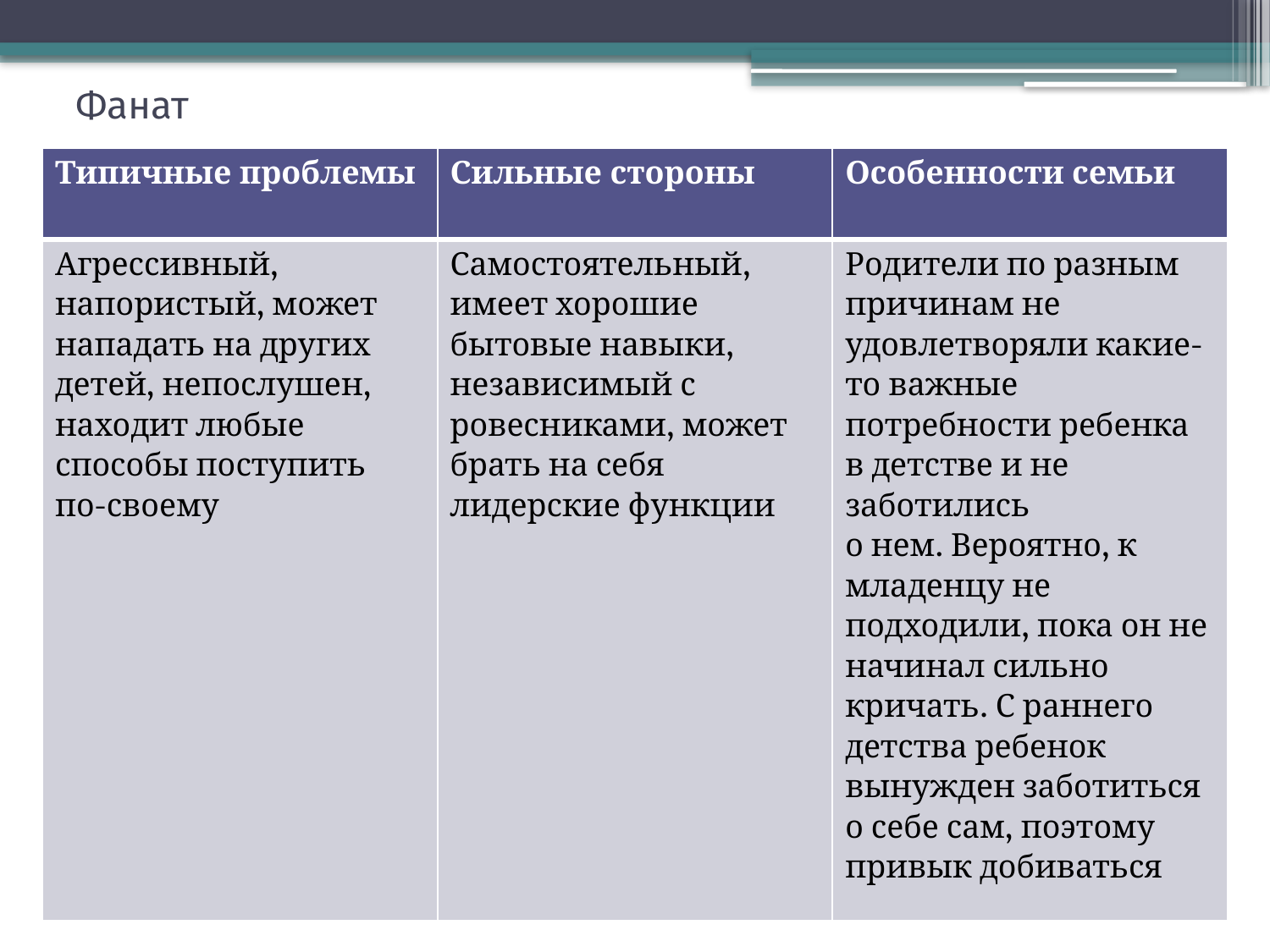

# Фанат
| Типичные проблемы | Сильные стороны | Особенности семьи |
| --- | --- | --- |
| Агрессивный, напористый, может нападать на других детей, непослушен, находит любые способы поступить по-своему | Самостоятельный, имеет хорошие бытовые навыки, независимый с ровесниками, может брать на себя лидерские функции | Родители по разным причинам не удовлетворяли какие-то важные потребности ребенка в детстве и не заботились о нем. Вероятно, к младенцу не подходили, пока он не начинал сильно кричать. С раннего детства ребенок вынужден заботиться о себе сам, поэтому привык добиваться |